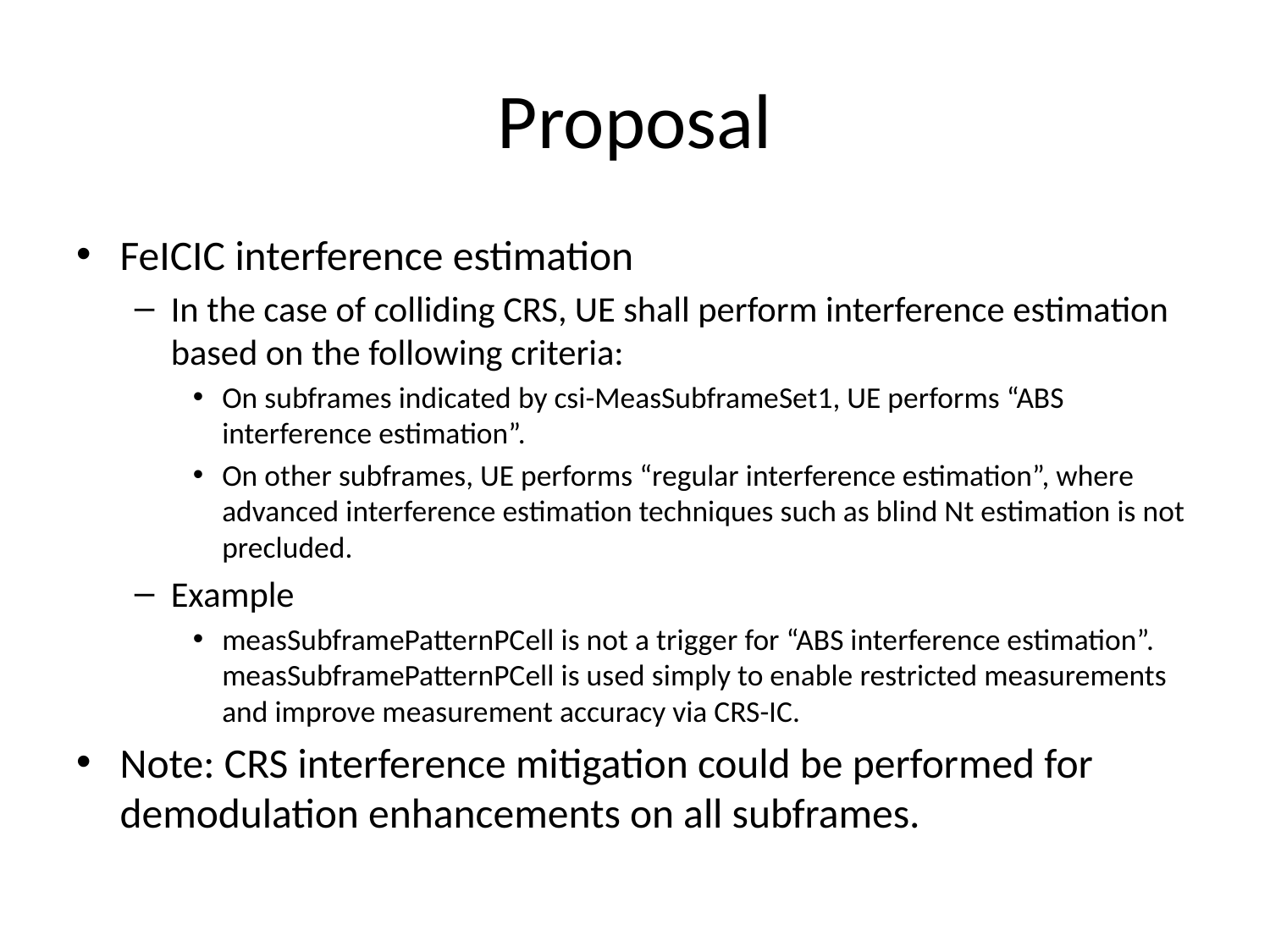

# Proposal
FeICIC interference estimation
In the case of colliding CRS, UE shall perform interference estimation based on the following criteria:
On subframes indicated by csi-MeasSubframeSet1, UE performs “ABS interference estimation”.
On other subframes, UE performs “regular interference estimation”, where advanced interference estimation techniques such as blind Nt estimation is not precluded.
Example
measSubframePatternPCell is not a trigger for “ABS interference estimation”. measSubframePatternPCell is used simply to enable restricted measurements and improve measurement accuracy via CRS-IC.
Note: CRS interference mitigation could be performed for demodulation enhancements on all subframes.